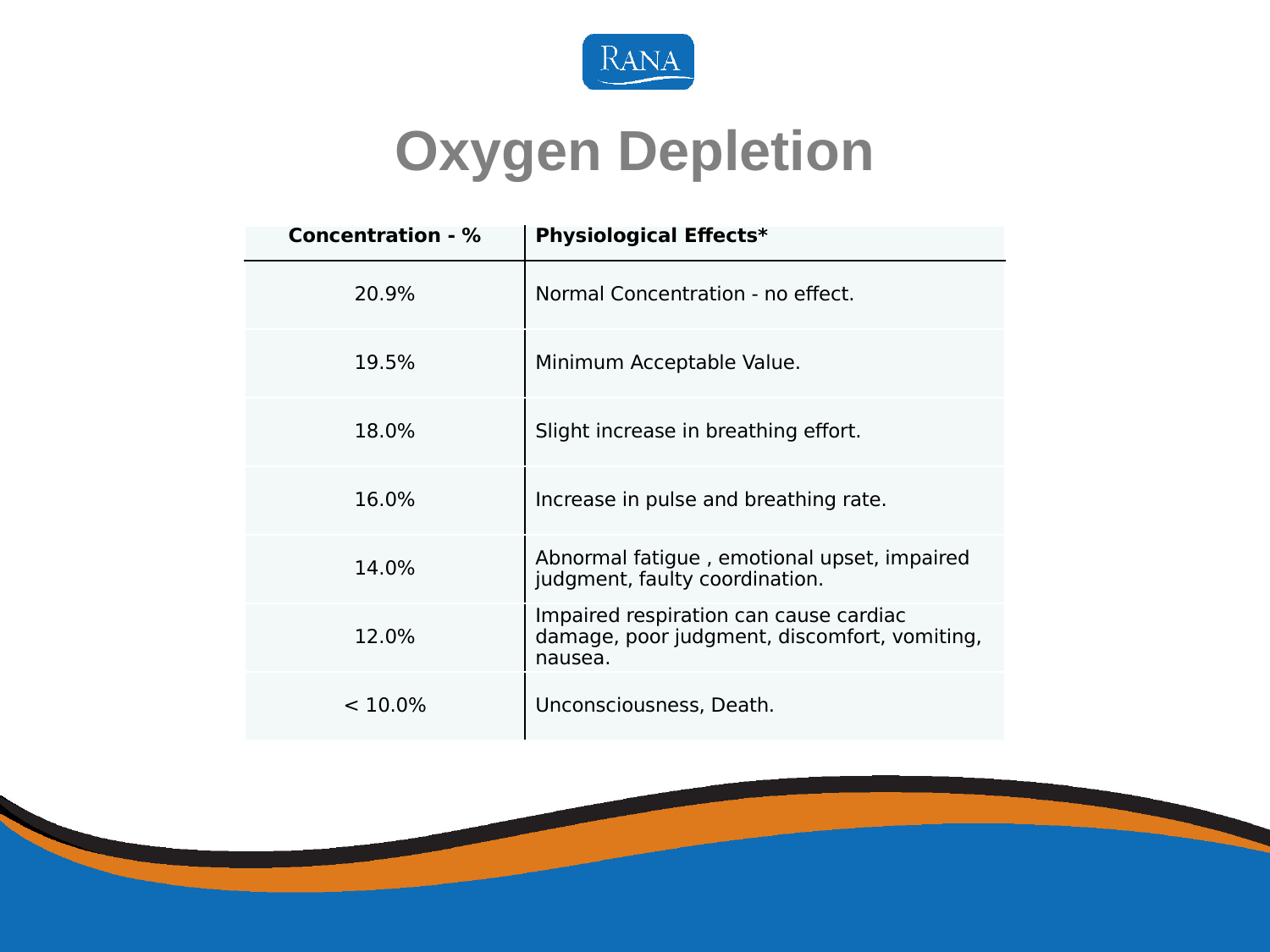

# Oxygen Depletion
| Concentration - % | Physiological Effects\* |
| --- | --- |
| 20.9% | Normal Concentration - no effect. |
| 19.5% | Minimum Acceptable Value. |
| 18.0% | Slight increase in breathing effort. |
| 16.0% | Increase in pulse and breathing rate. |
| 14.0% | Abnormal fatigue , emotional upset, impaired judgment, faulty coordination. |
| 12.0% | Impaired respiration can cause cardiac damage, poor judgment, discomfort, vomiting, nausea. |
| < 10.0% | Unconsciousness, Death. |